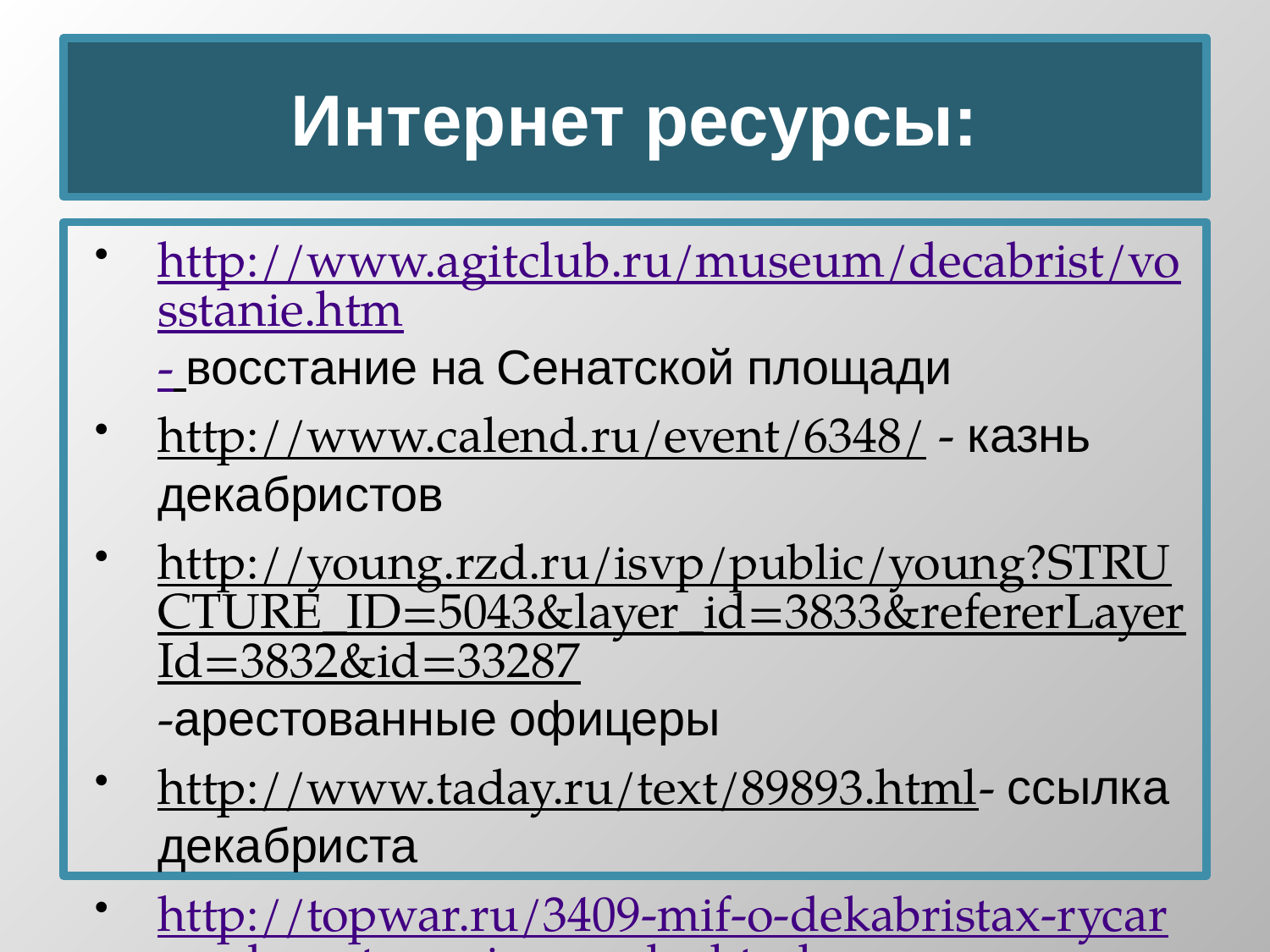

# Интернет ресурсы:
http://www.agitclub.ru/museum/decabrist/vosstanie.htm- восстание на Сенатской площади
http://www.calend.ru/event/6348/ - казнь декабристов
http://young.rzd.ru/isvp/public/young?STRUCTURE_ID=5043&layer_id=3833&refererLayerId=3832&id=33287-арестованные офицеры
http://www.taday.ru/text/89893.html- ссылка декабриста
http://topwar.ru/3409-mif-o-dekabristax-rycaryax-bez-straxa-i-upryoka.html выстрел П.Каховского  в  М.А.Милорадовича.